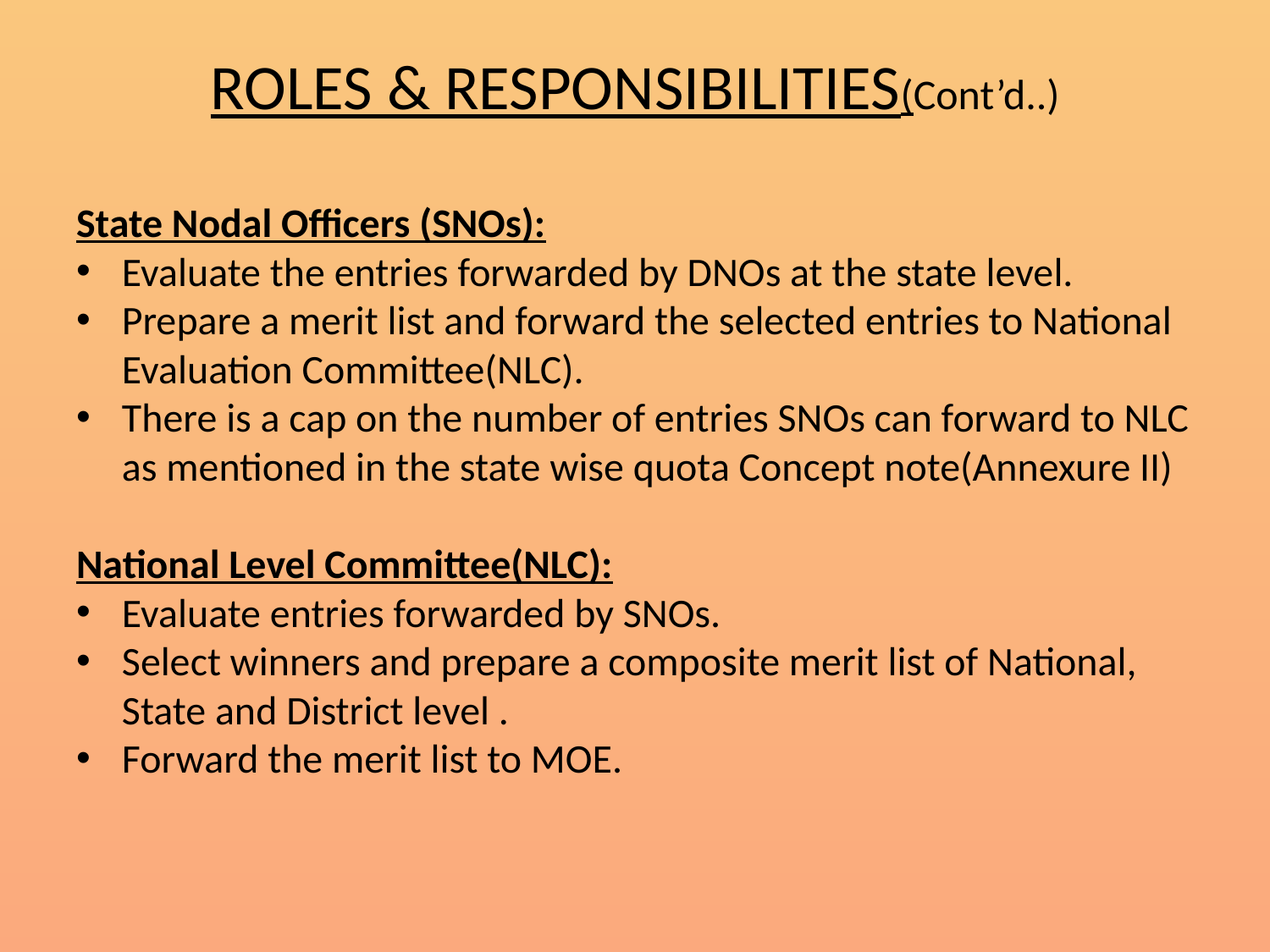

ROLES & RESPONSIBILITIES(Cont’d..)
State Nodal Officers (SNOs):
Evaluate the entries forwarded by DNOs at the state level.
Prepare a merit list and forward the selected entries to National Evaluation Committee(NLC).
There is a cap on the number of entries SNOs can forward to NLC as mentioned in the state wise quota Concept note(Annexure II)

National Level Committee(NLC):
Evaluate entries forwarded by SNOs.
Select winners and prepare a composite merit list of National, State and District level .
Forward the merit list to MOE.